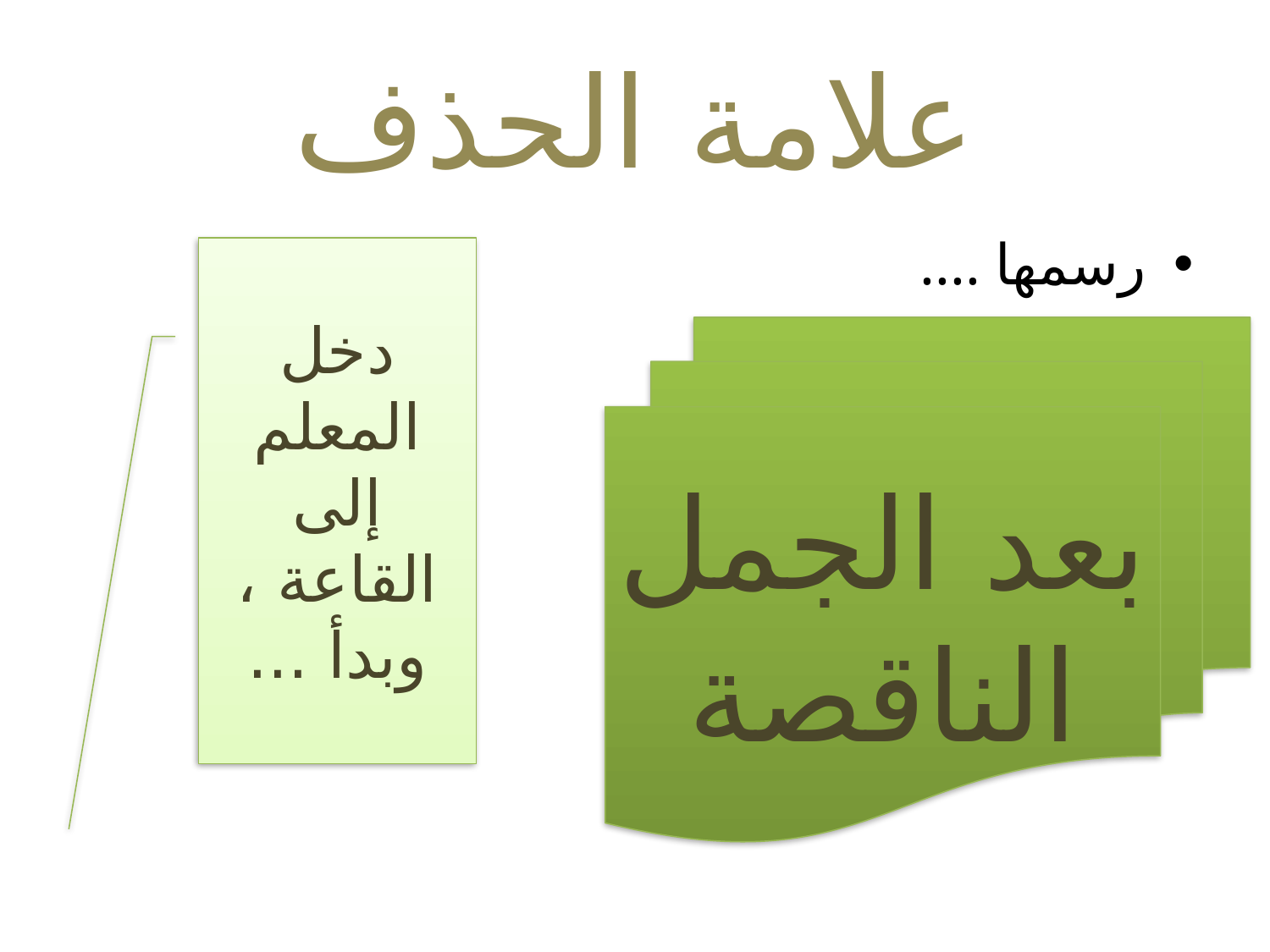

# علامة الحذف
رسمها ....

دخل المعلم إلى القاعة ، وبدأ ...
بعد الجمل الناقصة